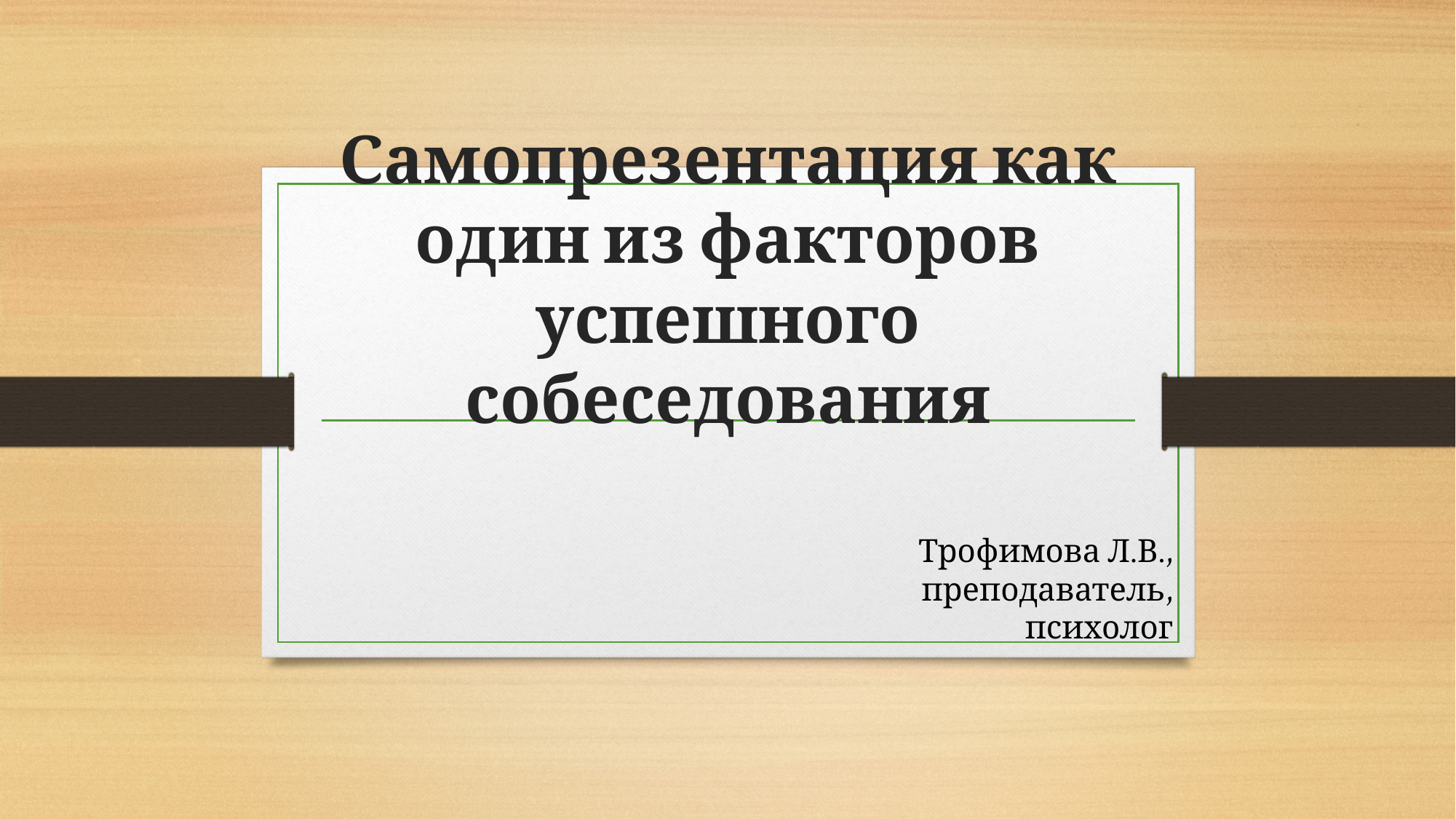

# Самопрезентация как один из факторов успешного собеседования
Трофимова Л.В., преподаватель, психолог